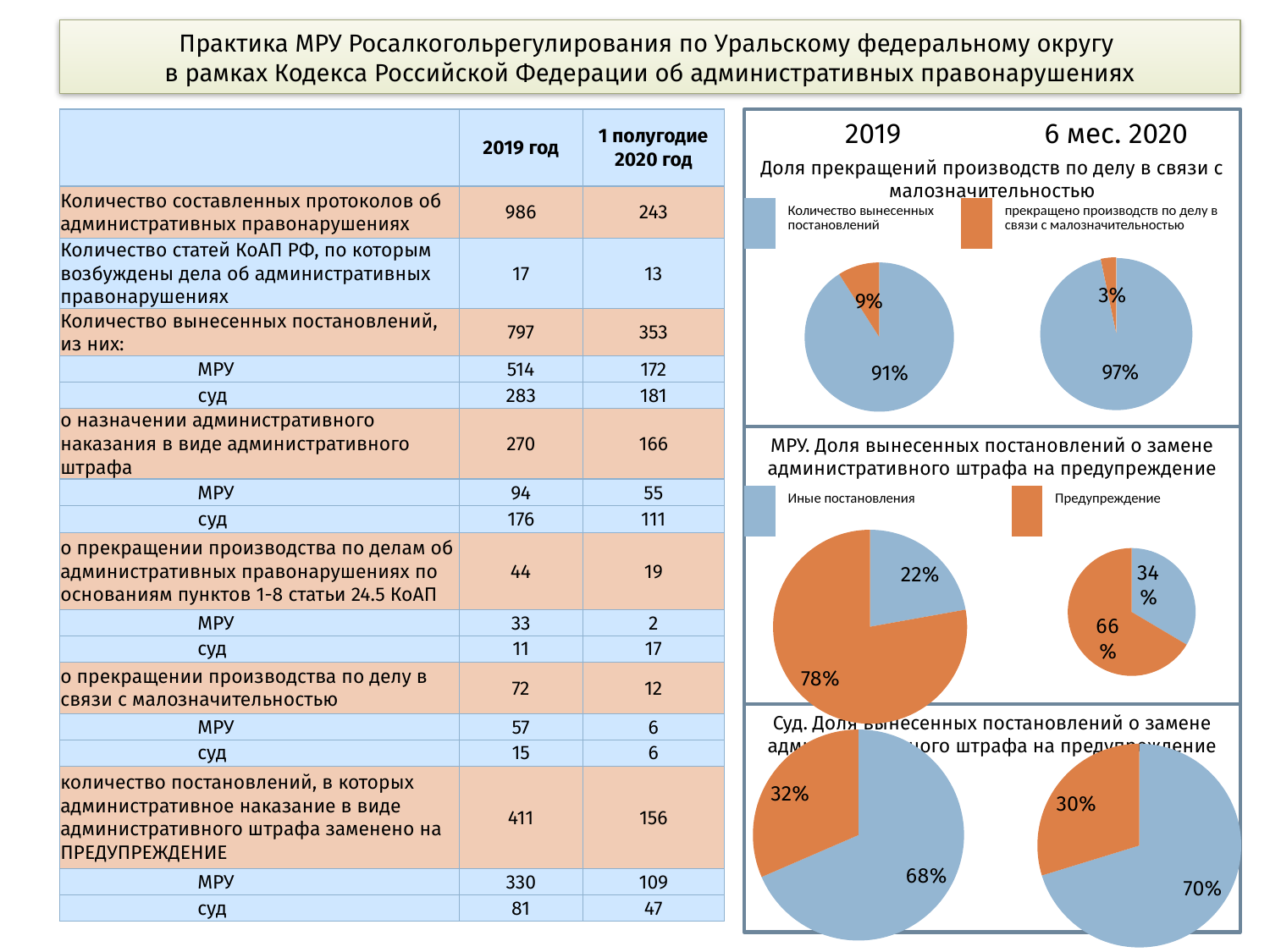

# Практика МРУ Росалкогольрегулирования по Уральскому федеральному округу в рамках Кодекса Российской Федерации об административных правонарушениях
|  | 2019 год | 1 полугодие 2020 год |
| --- | --- | --- |
| Количество составленных протоколов об административных правонарушениях | 986 | 243 |
| Количество статей КоАП РФ, по которым возбуждены дела об административных правонарушениях | 17 | 13 |
| Количество вынесенных постановлений, из них: | 797 | 353 |
| МРУ | 514 | 172 |
| суд | 283 | 181 |
| о назначении административного наказания в виде административного штрафа | 270 | 166 |
| МРУ | 94 | 55 |
| суд | 176 | 111 |
| о прекращении производства по делам об административных правонарушениях по основаниям пунктов 1-8 статьи 24.5 КоАП | 44 | 19 |
| МРУ | 33 | 2 |
| суд | 11 | 17 |
| о прекращении производства по делу в связи с малозначительностью | 72 | 12 |
| МРУ | 57 | 6 |
| суд | 15 | 6 |
| количество постановлений, в которых административное наказание в виде административного штрафа заменено на ПРЕДУПРЕЖДЕНИЕ | 411 | 156 |
| МРУ | 330 | 109 |
| суд | 81 | 47 |

2019
6 мес. 2020
Доля прекращений производств по делу в связи с малозначительностью
|  | Количество вынесенных постановлений |  | прекращено производств по делу в связи с малозначительностью |
| --- | --- | --- | --- |

### Chart

| Category | Количество вынесенных постановлений | прекращено производств по делу в связи с малозначительностью |
|---|---|---|

### Chart

| Category | Доля прекращений производств по делу в связи с малозначительностью
 |
|---|---|
| Количество вынесенных постановлений | 725.0 |
| прекращено производств по делу в связи с малозначительностью | 72.0 |
МРУ. Доля вынесенных постановлений о замене административного штрафа на предупреждение
|  | Иные постановления |  | Предупреждение |
| --- | --- | --- | --- |

### Chart

| Category | 2019 |
|---|---|
| Количество штрафа МРУ | 94.0 |
| Количество предупреждений МРУ | 330.0 |

### Chart

| Category | 6 месяцев 2020 |
|---|---|
| количество штрафов МРУ | 55.0 |
| количество предупреждений МРУ | 109.0 |
Суд. Доля вынесенных постановлений о замене административного штрафа на предупреждение

### Chart

| Category | Продажи |
|---|---|
| Штрафы суд | 176.0 |
| штраф предупреж | 81.0 |

### Chart

| Category | 6 месяцев 2020 |
|---|---|
| штрафы суд | 111.0 |
| шпредупреждение суд | 47.0 |
10